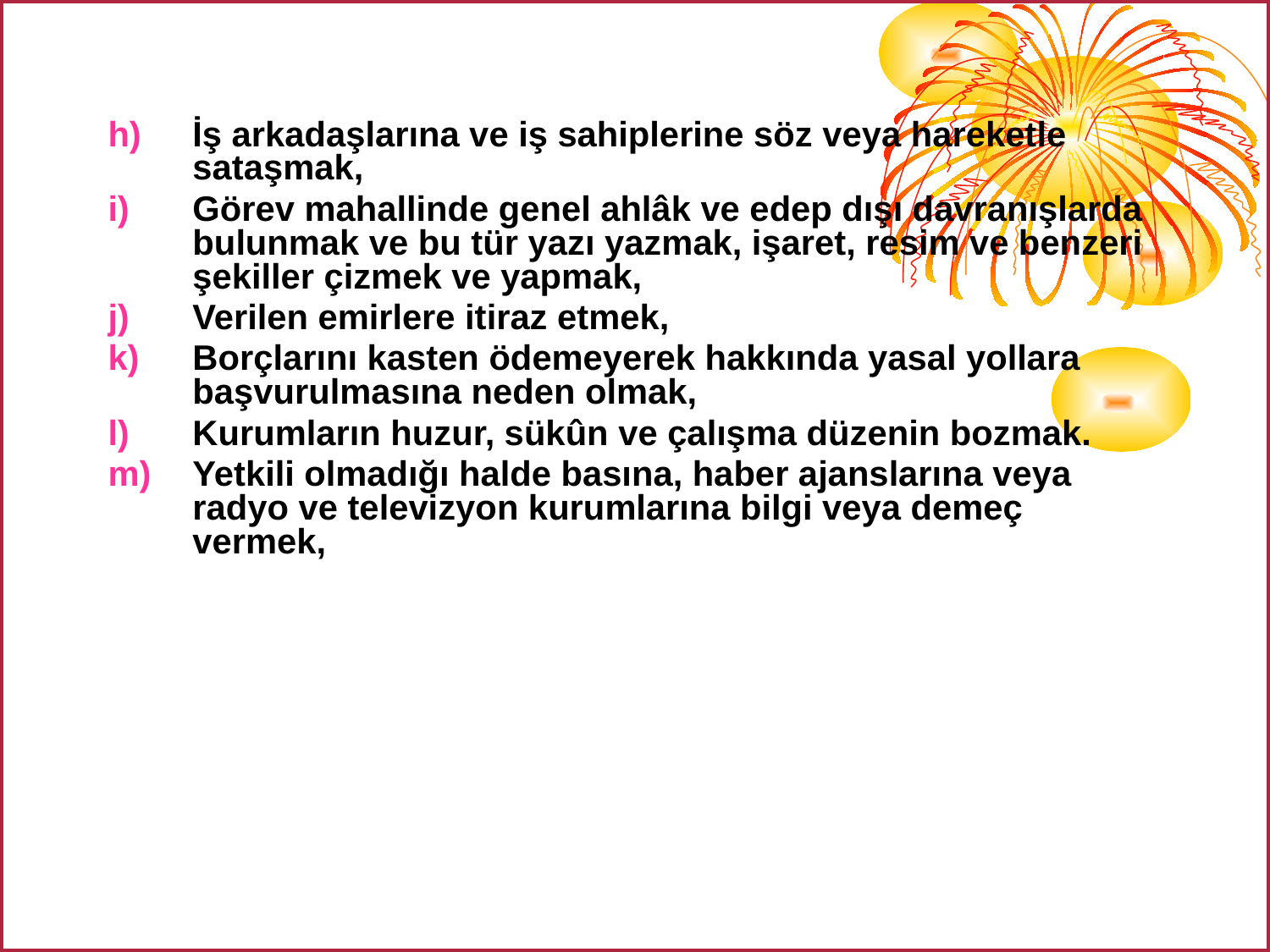

|  |
| --- |
İş arkadaşlarına ve iş sahiplerine söz veya hareketle sataşmak,
Görev mahallinde genel ahlâk ve edep dışı davranışlarda bulunmak ve bu tür yazı yazmak, işaret, resim ve benzeri şekiller çizmek ve yapmak,
Verilen emirlere itiraz etmek,
Borçlarını kasten ödemeyerek hakkında yasal yollara başvurulmasına neden olmak,
Kurumların huzur, sükûn ve çalışma düzenin bozmak.
Yetkili olmadığı halde basına, haber ajanslarına veya radyo ve televizyon kurumlarına bilgi veya demeç vermek,